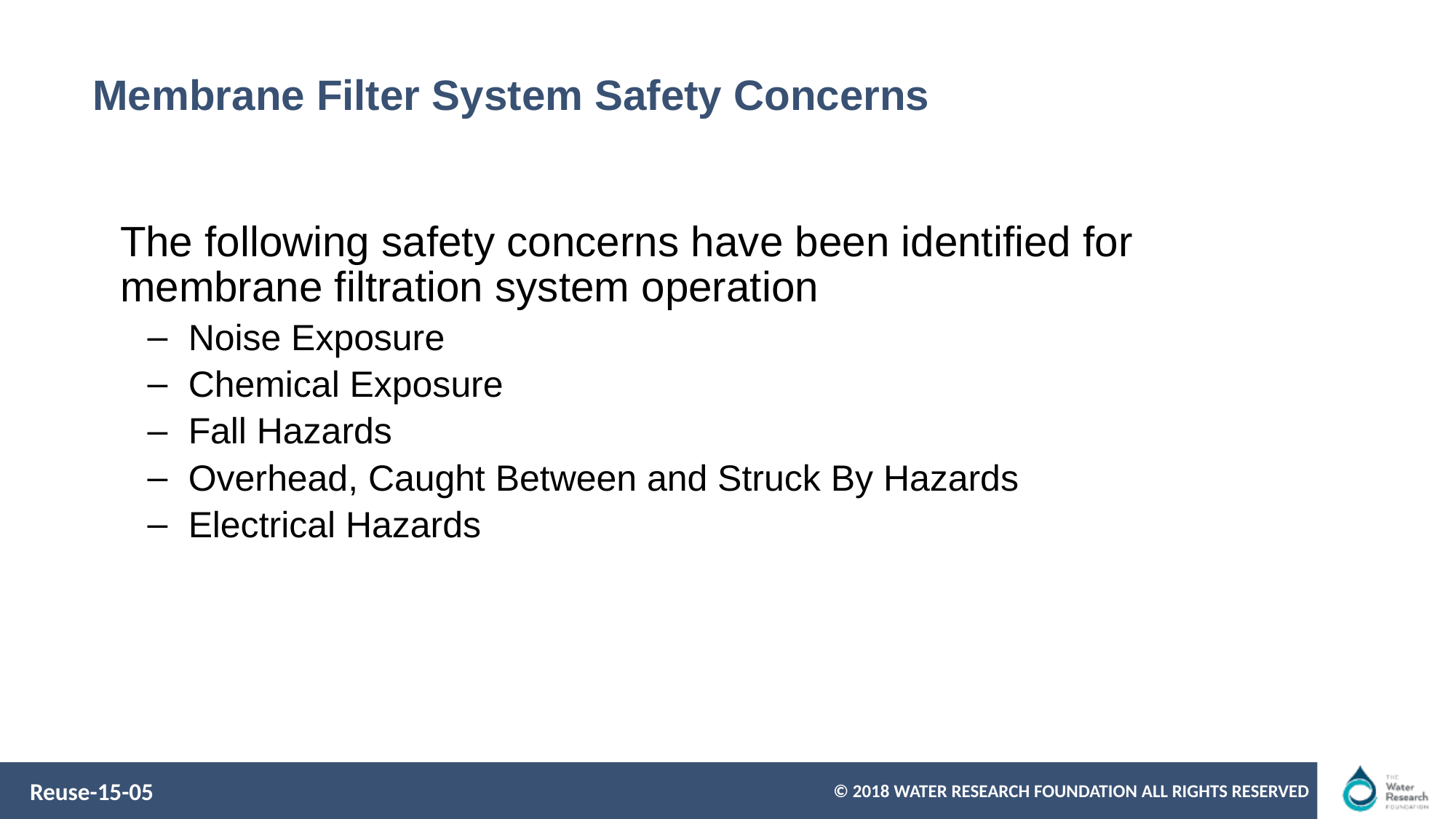

# Membrane Filter System Safety Concerns
The following safety concerns have been identified for membrane filtration system operation
Noise Exposure
Chemical Exposure
Fall Hazards
Overhead, Caught Between and Struck By Hazards
Electrical Hazards